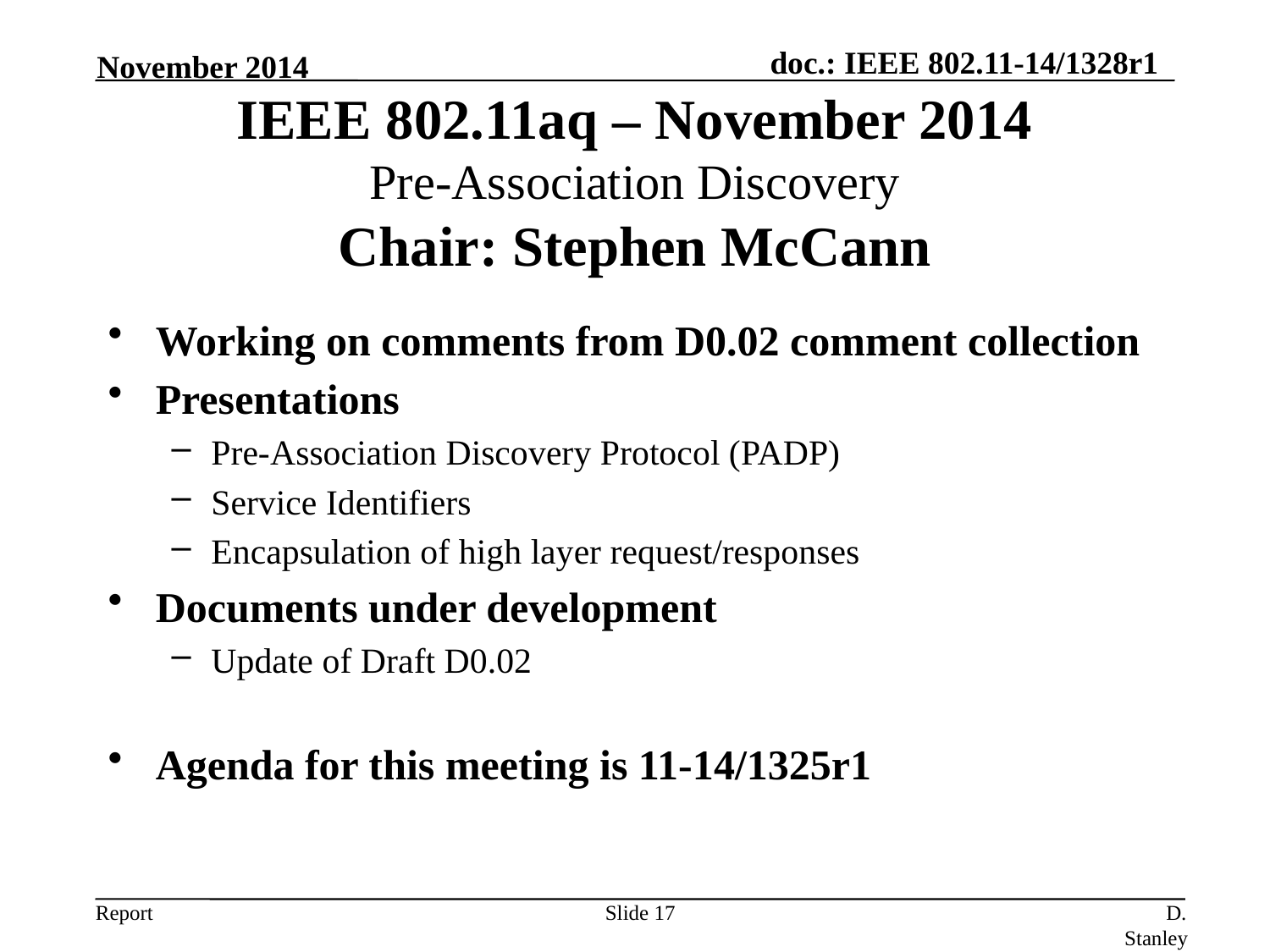

November 2014
IEEE 802.11aq – November 2014
Pre-Association Discovery
Chair: Stephen McCann
Working on comments from D0.02 comment collection
Presentations
Pre-Association Discovery Protocol (PADP)
Service Identifiers
Encapsulation of high layer request/responses
Documents under development
Update of Draft D0.02

Agenda for this meeting is 11-14/1325r1
Slide 17
D. Stanley, Aruba Networks